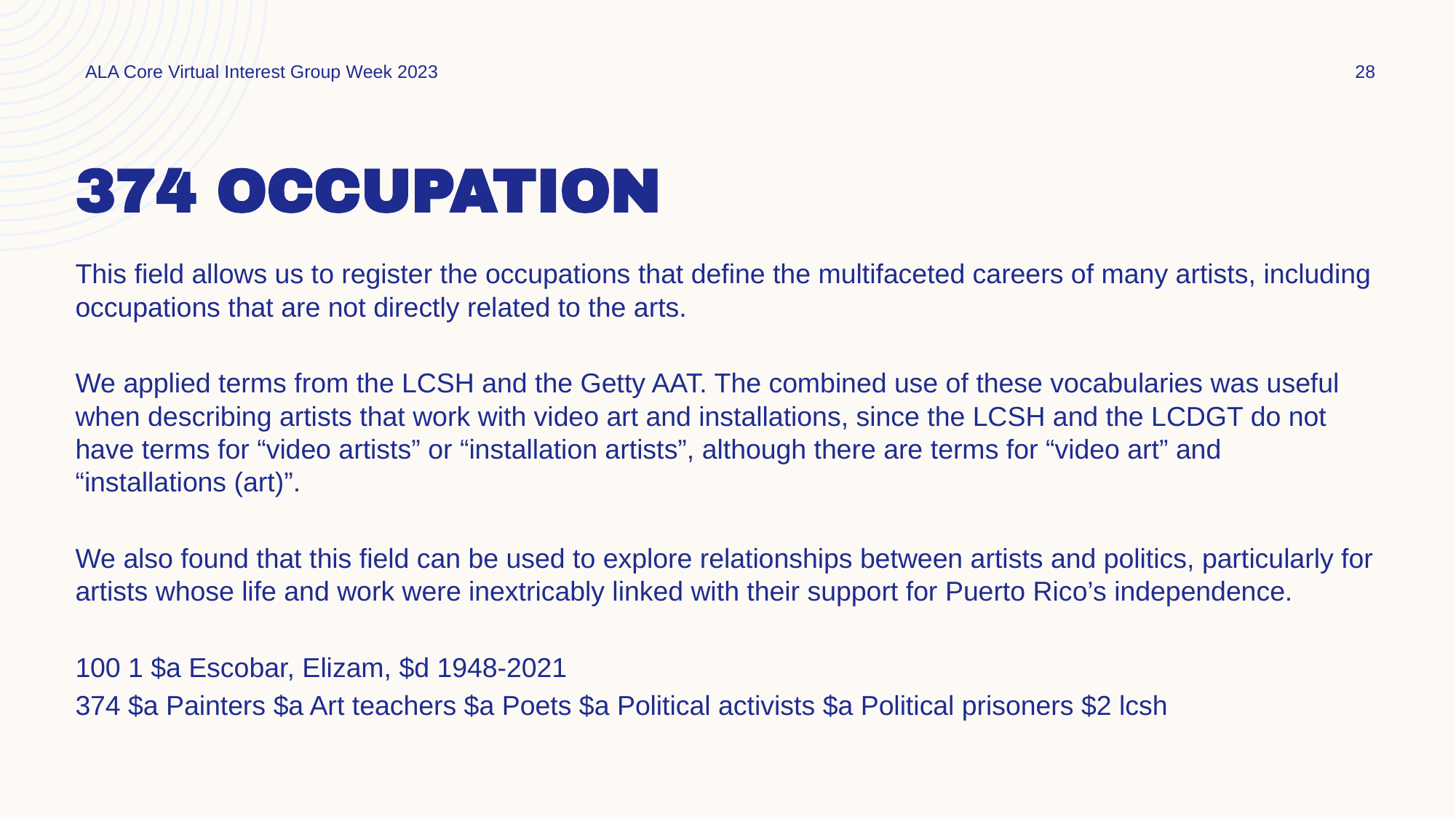

ALA Core Virtual Interest Group Week 2023
28
# 374 occupation
This field allows us to register the occupations that define the multifaceted careers of many artists, including occupations that are not directly related to the arts.

We applied terms from the LCSH and the Getty AAT. The combined use of these vocabularies was useful when describing artists that work with video art and installations, since the LCSH and the LCDGT do not have terms for “video artists” or “installation artists”, although there are terms for “video art” and “installations (art)”.

We also found that this field can be used to explore relationships between artists and politics, particularly for artists whose life and work were inextricably linked with their support for Puerto Rico’s independence.

100 1 $a Escobar, Elizam, $d 1948-2021
374 $a Painters $a Art teachers $a Poets $a Political activists $a Political prisoners $2 lcsh